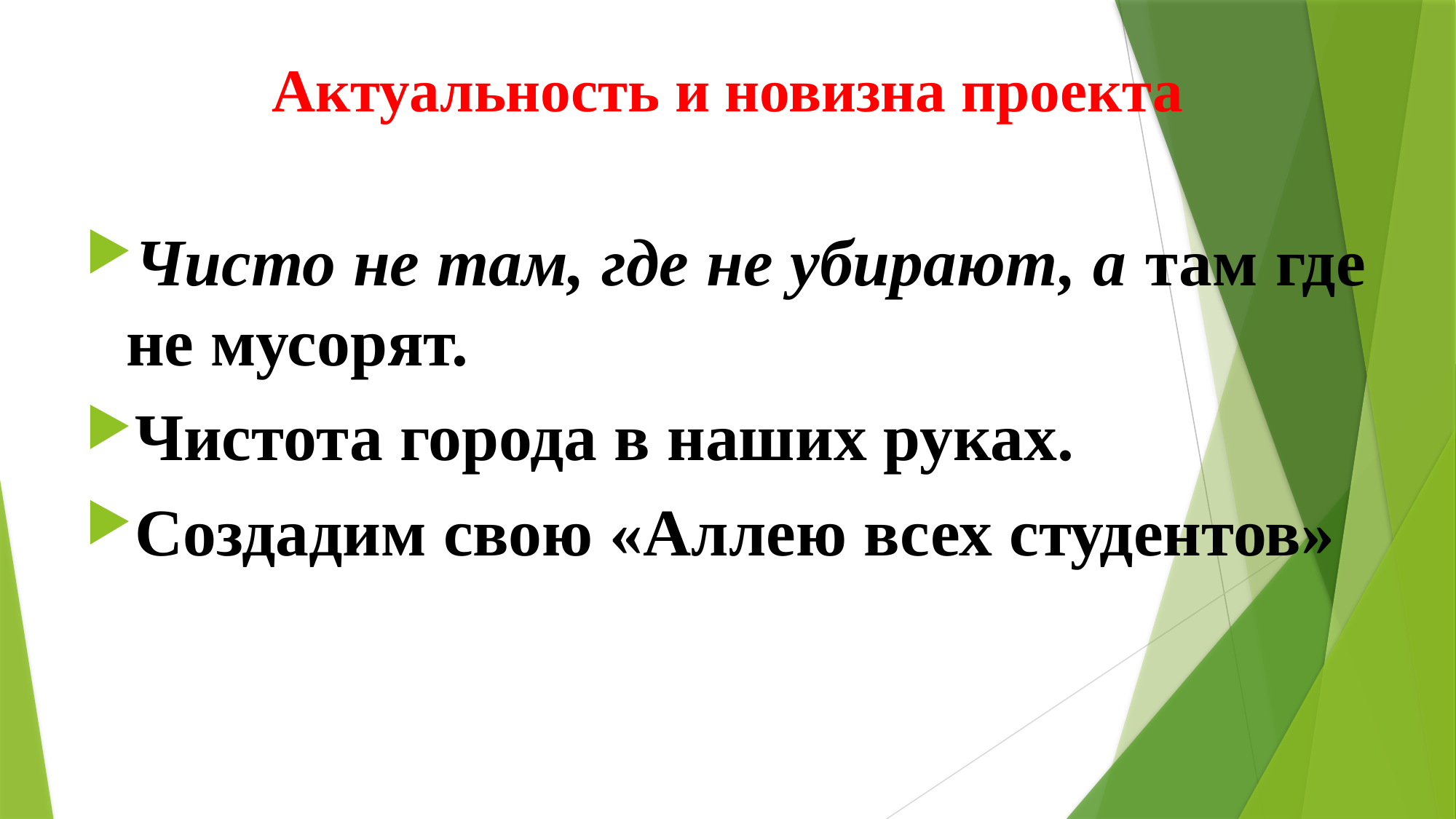

# Актуальность и новизна проекта

Чисто не там, где не убирают, а там где не мусорят.
Чистота города в наших руках.
Создадим свою «Аллею всех студентов»